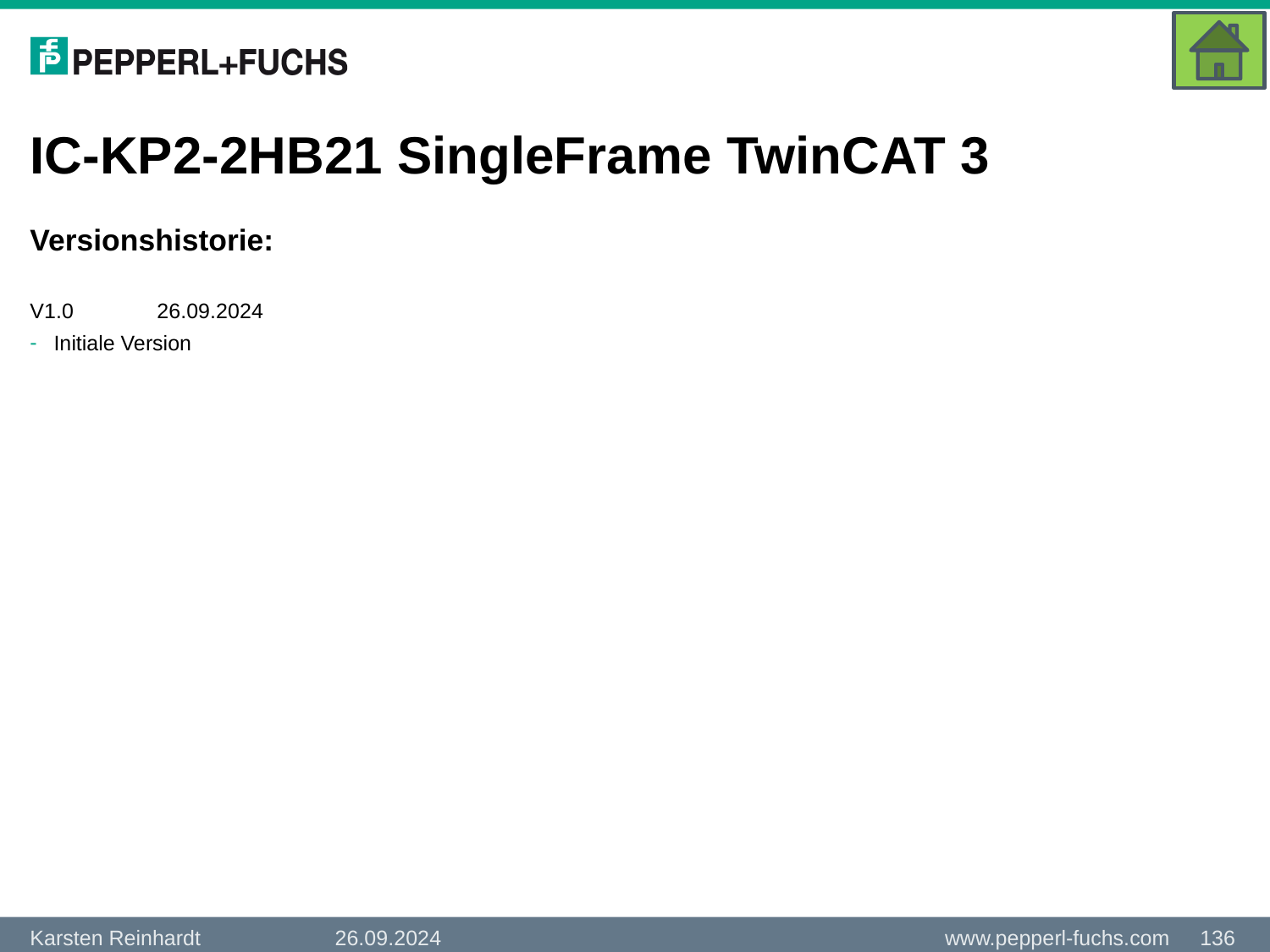

# IC-KP2-2HB21 SingleFrame TwinCAT 3
Versionshistorie:

V1.0	26.09.2024
Initiale Version

26.09.2024
136
Karsten Reinhardt